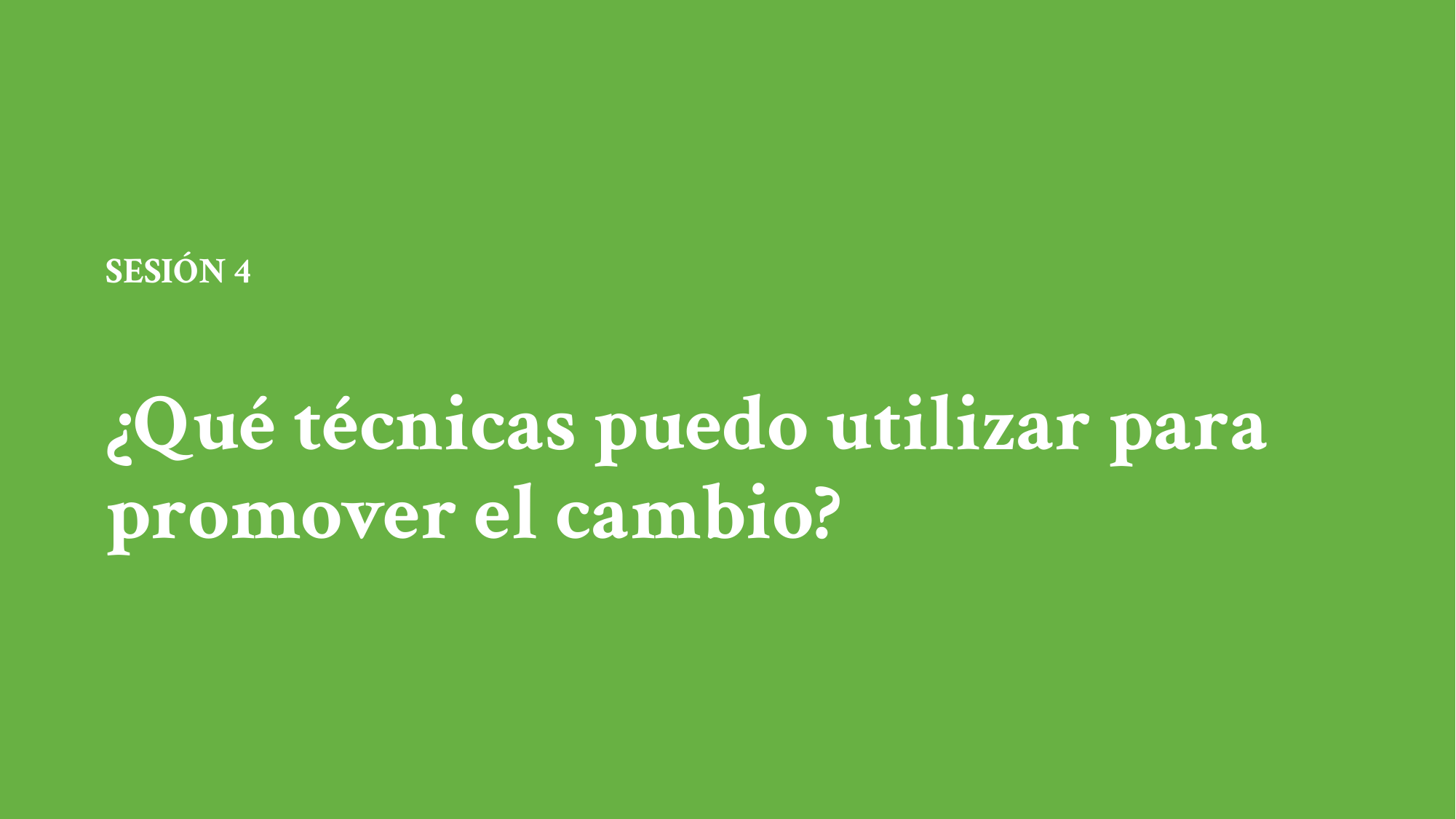

# SESIÓN 4 ¿Qué técnicas puedo utilizar para promover el cambio?